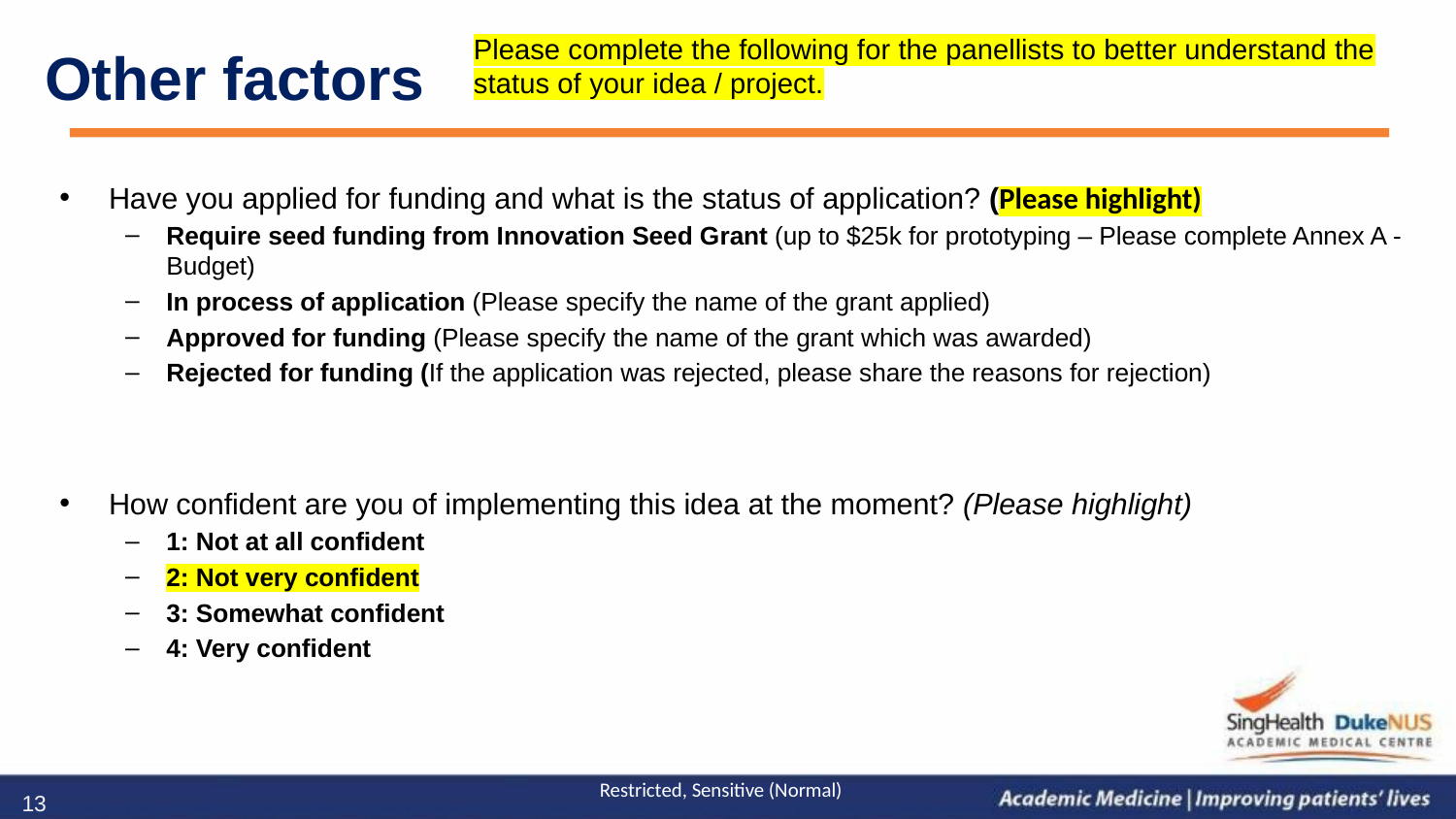

# Other factors
Please complete the following for the panellists to better understand the status of your idea / project.
Have you applied for funding and what is the status of application? (Please highlight)
Require seed funding from Innovation Seed Grant (up to $25k for prototyping – Please complete Annex A - Budget)
In process of application (Please specify the name of the grant applied)
Approved for funding (Please specify the name of the grant which was awarded)
Rejected for funding (If the application was rejected, please share the reasons for rejection)

How confident are you of implementing this idea at the moment? (Please highlight)
1: Not at all confident
2: Not very confident
3: Somewhat confident
4: Very confident